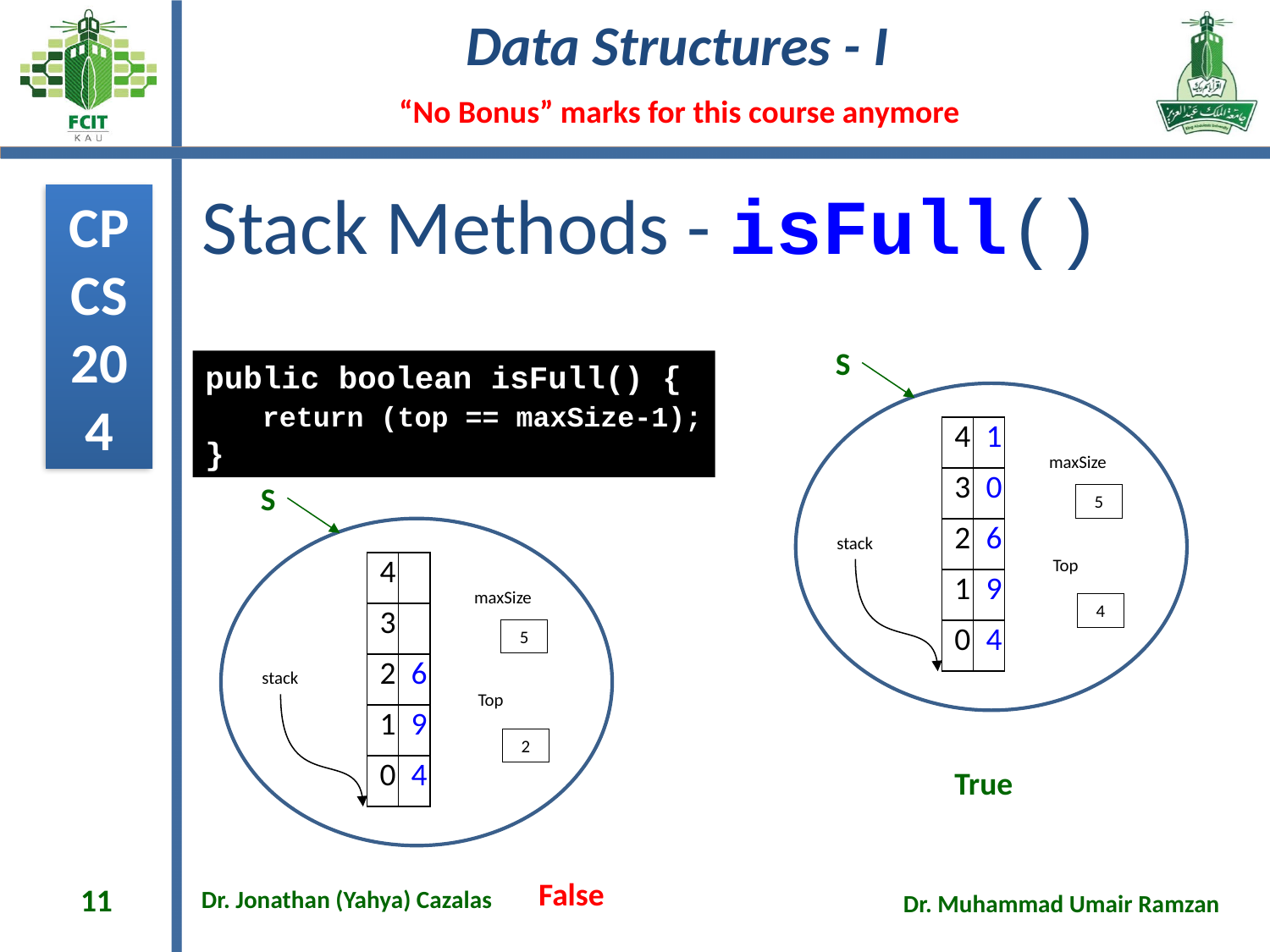

# Stack Methods - isFull()

S
public boolean isFull() {
   return (top == maxSize-1);
}

| 4 | 1 |
| --- | --- |
| 3 | 0 |
| 2 | 6 |
| 1 | 9 |
| 0 | 4 |
maxSize
S
5

stack
Top
| 4 |  |
| --- | --- |
| 3 |  |
| 2 | 6 |
| 1 | 9 |
| 0 | 4 |
maxSize
4
5
stack
Top
2
True
False
11